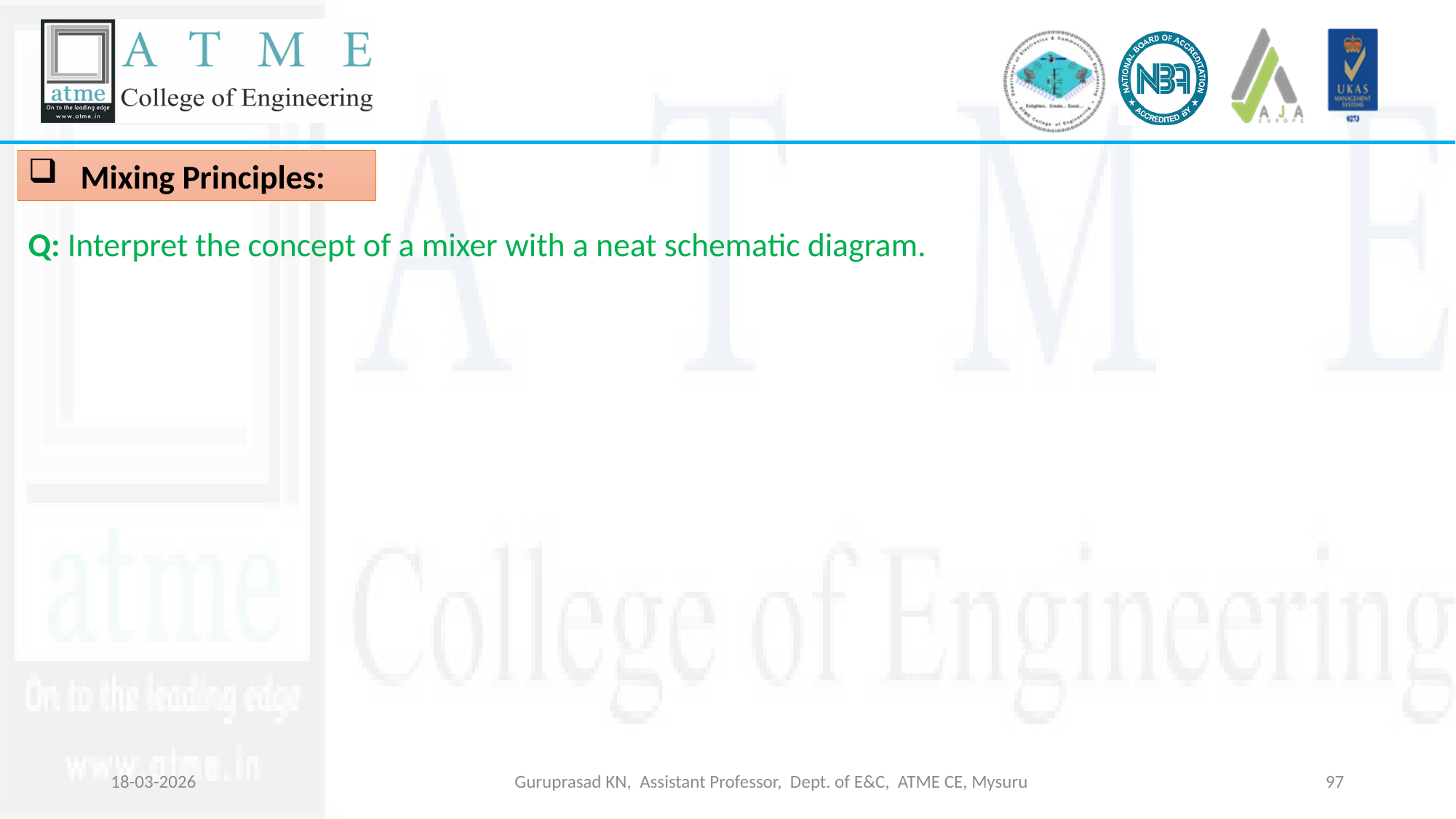

Mixing Principles:
Q: Interpret the concept of a mixer with a neat schematic diagram.
18-03-2026
Guruprasad KN,  Assistant Professor,  Dept. of E&C,  ATME CE, Mysuru
97